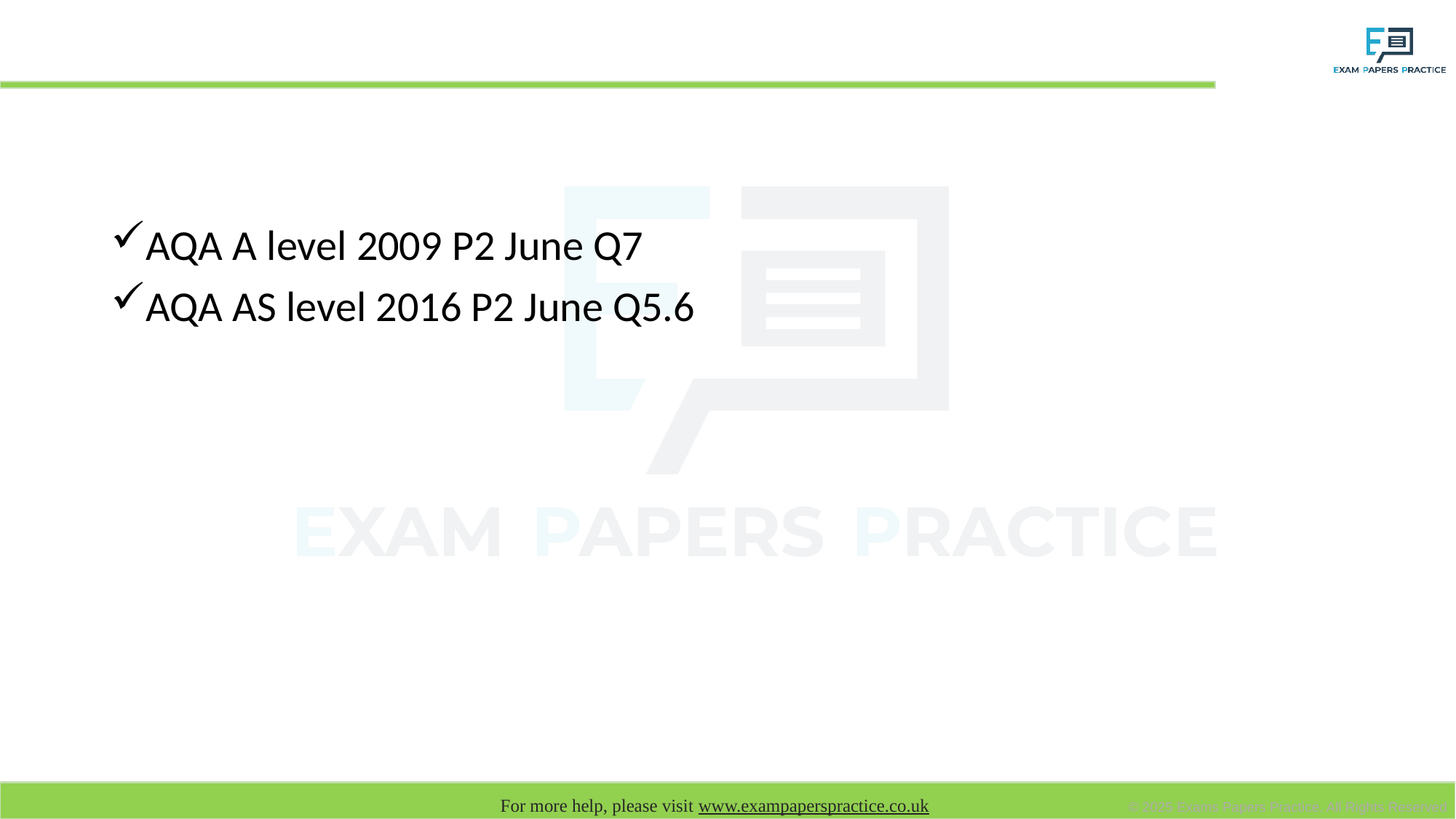

# Past Papers
AQA A level 2009 P2 June Q7
AQA AS level 2016 P2 June Q5.6